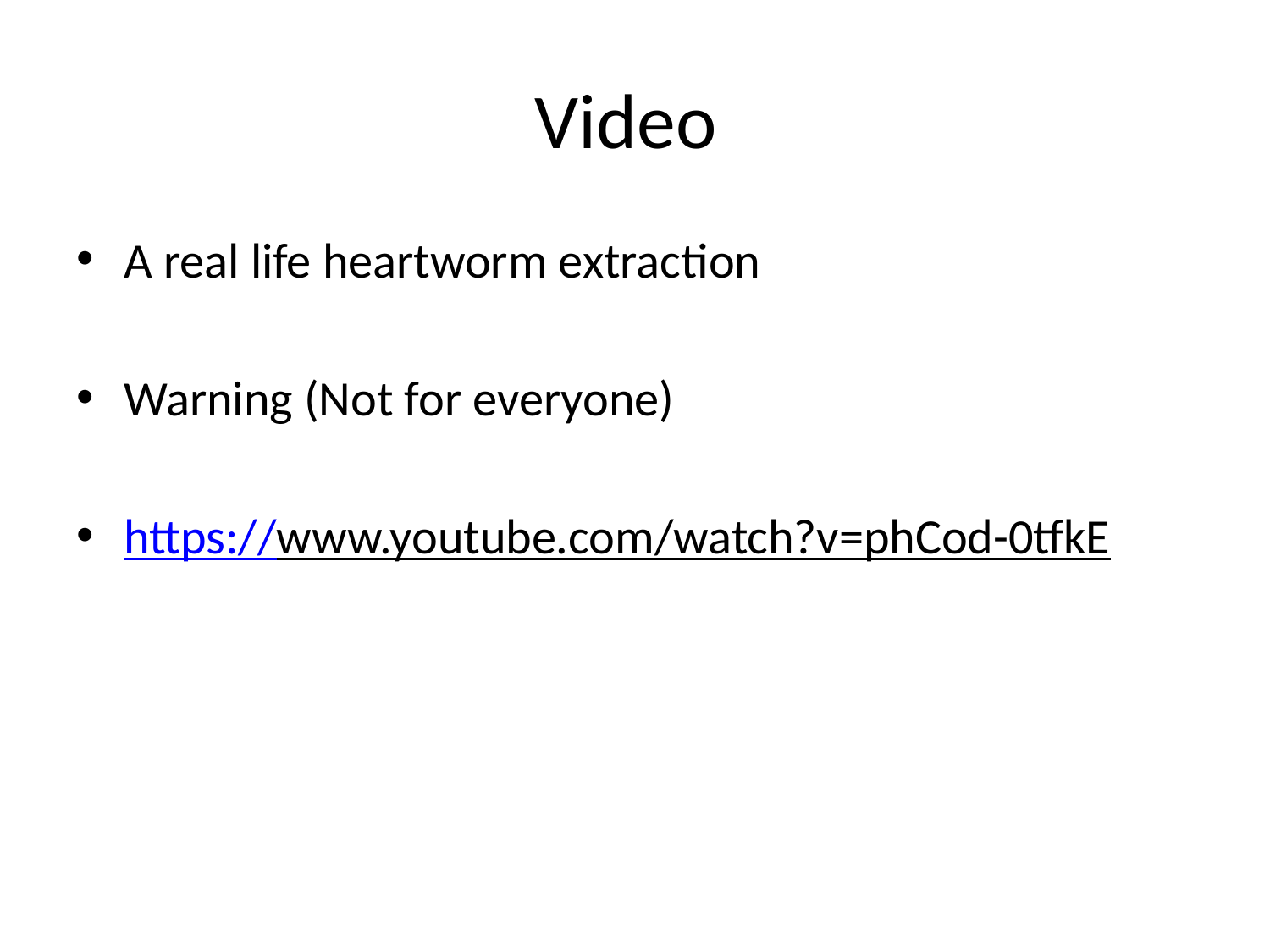

# Video
A real life heartworm extraction

Warning (Not for everyone)

https://www.youtube.com/watch?v=phCod-0tfkE